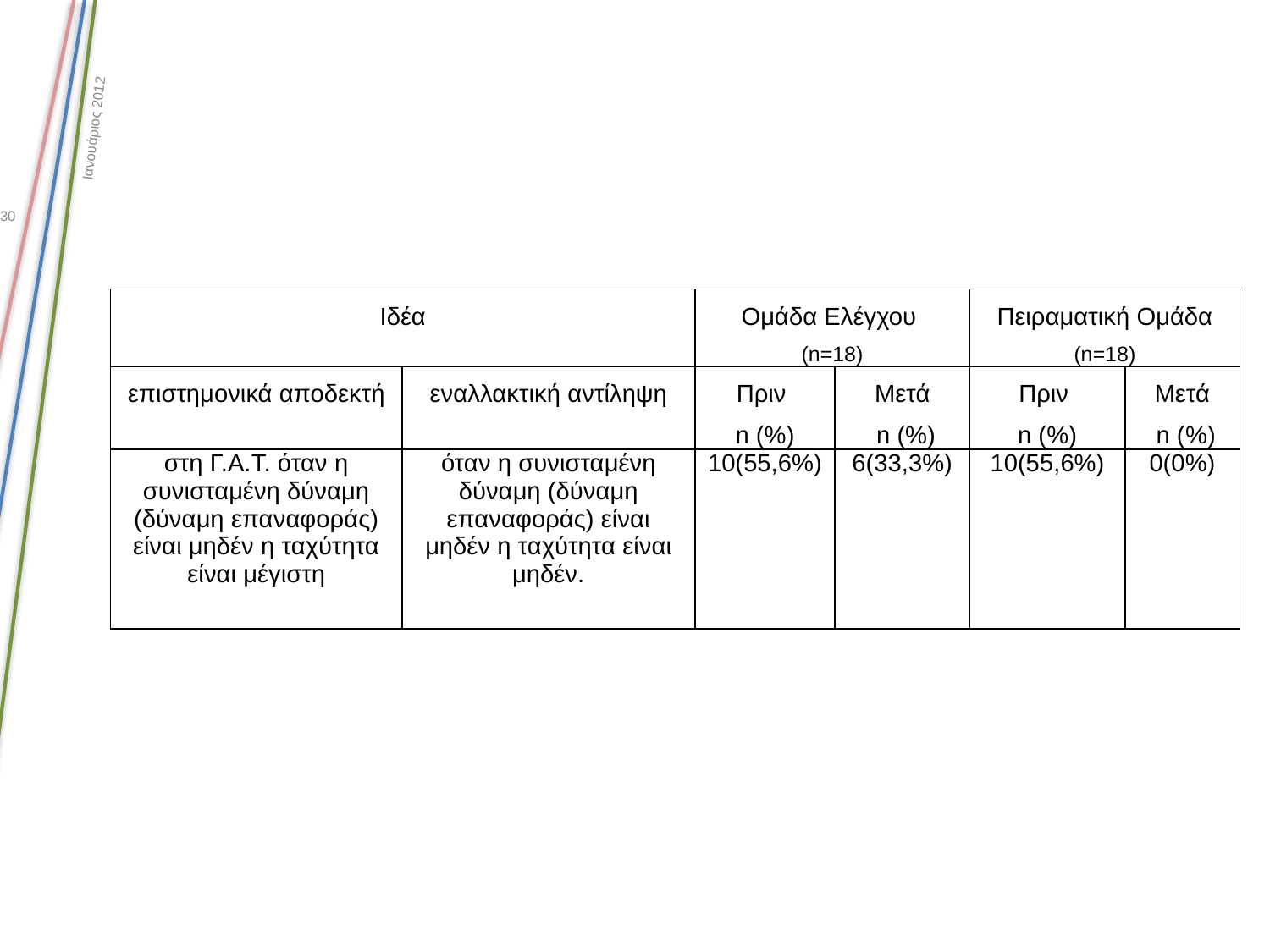

Ιανουάριος 2012
30
| Ιδέα |  | Ομάδα Ελέγχου (n=18) |  | Πειραματική Ομάδα (n=18) |  |
| --- | --- | --- | --- | --- | --- |
| επιστημονικά αποδεκτή | εναλλακτική αντίληψη | Πριν n (%) | Μετά n (%) | Πριν n (%) | Μετά n (%) |
| στη Γ.Α.Τ. όταν η συνισταμένη δύναμη (δύναμη επαναφοράς) είναι μηδέν η ταχύτητα είναι μέγιστη | όταν η συνισταμένη δύναμη (δύναμη επαναφοράς) είναι μηδέν η ταχύτητα είναι μηδέν. | 10(55,6%) | 6(33,3%) | 10(55,6%) | 0(0%) |